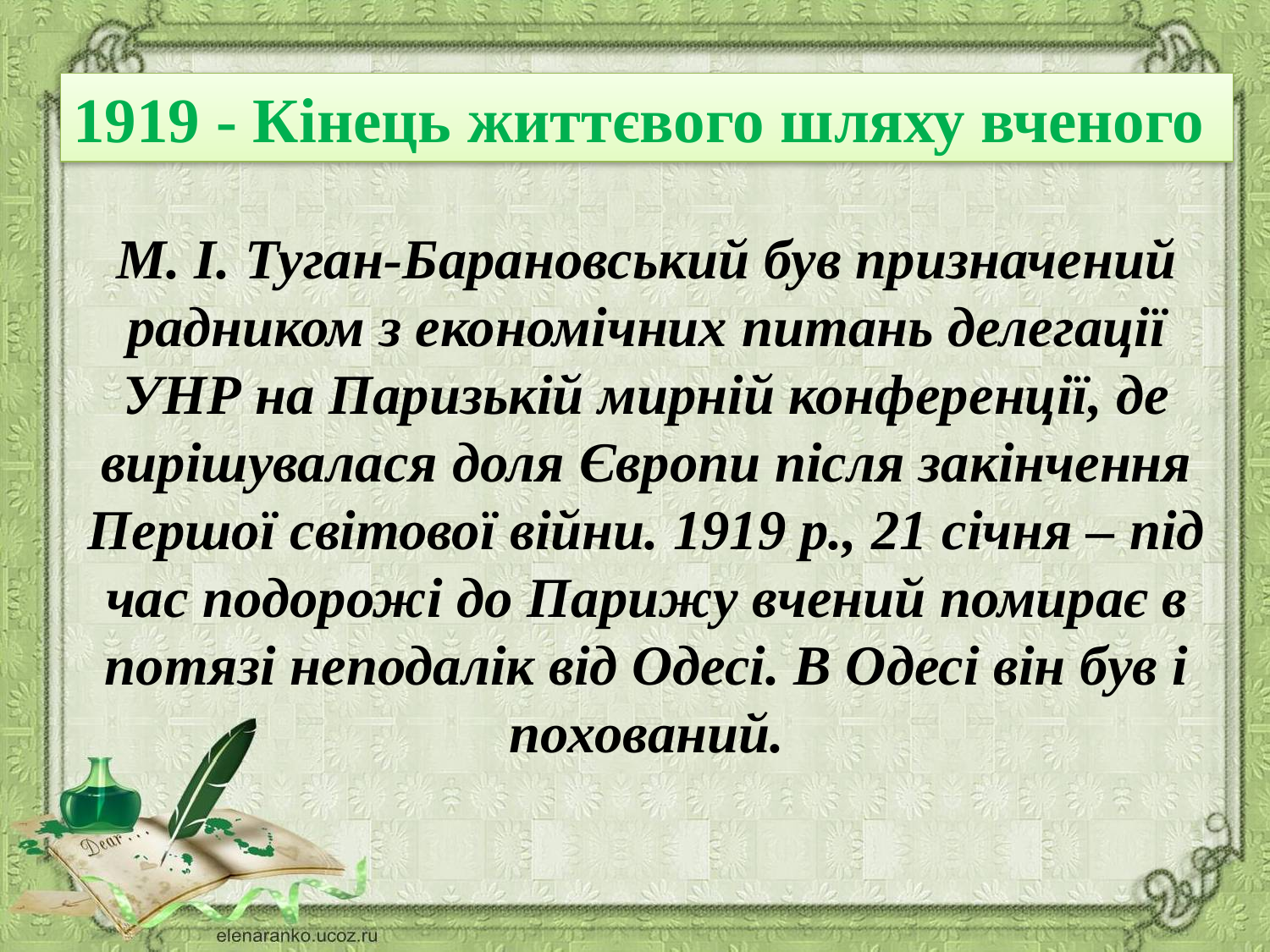

1919 - Кінець життєвого шляху вченого
М. І. Туган-Барановський був призначений радником з економічних питань делегації УНР на Паризькій мирній конференції, де вирішувалася доля Європи після закінчення Першої світової війни. 1919 р., 21 січня – під час подорожі до Парижу вчений помирає в потязі неподалік від Одесі. В Одесі він був і похований.